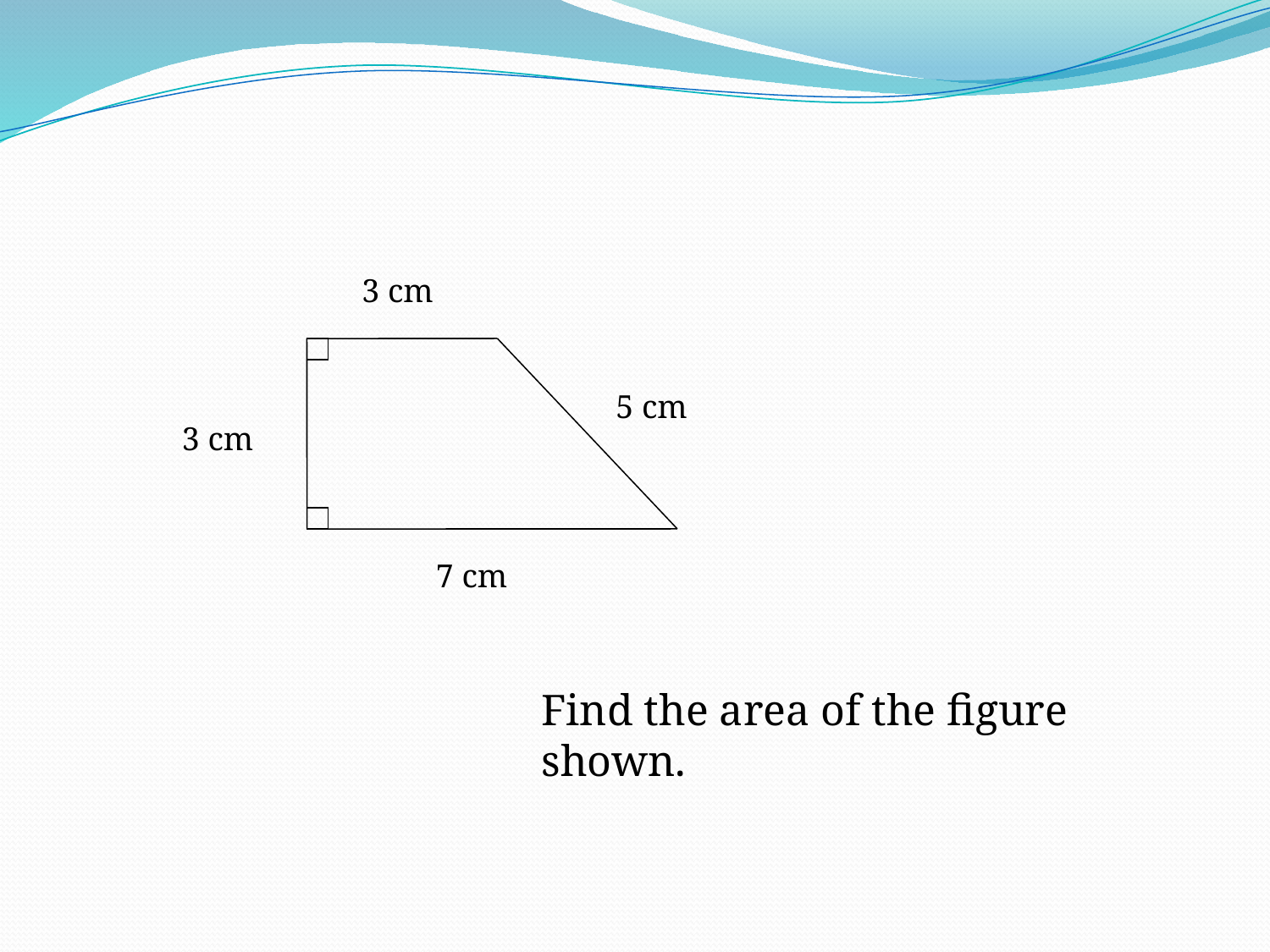

3 cm

5 cm
3 cm

7 cm
Find the area of the figure shown.